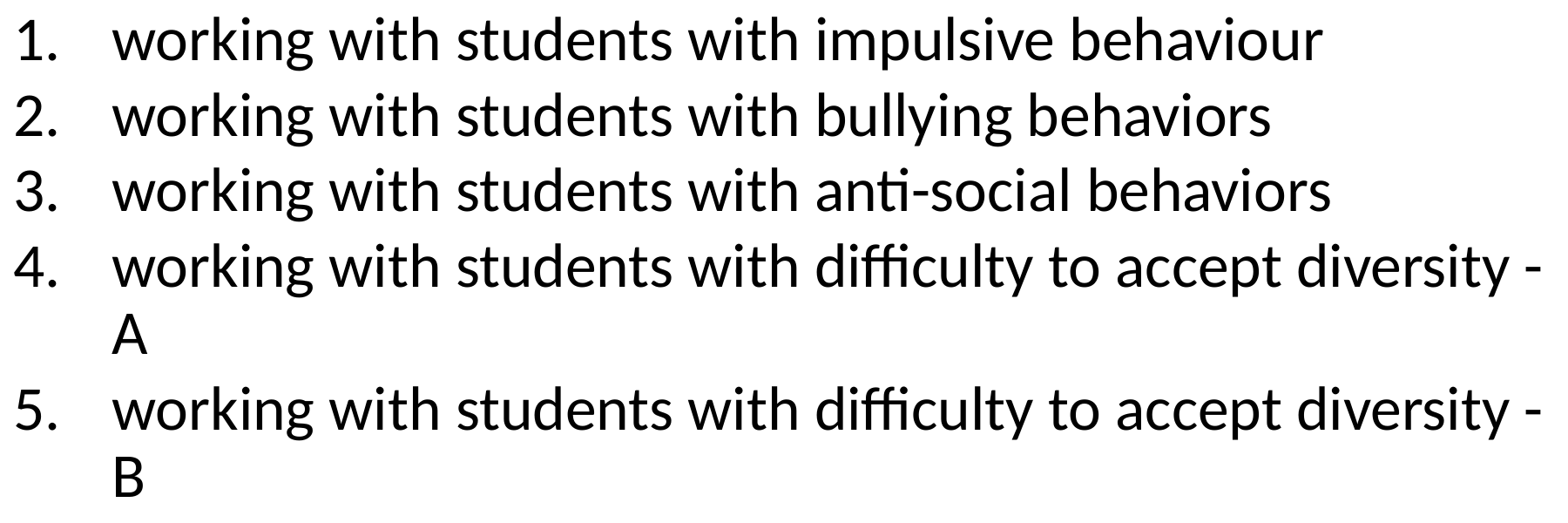

working with students with impulsive behaviour
working with students with bullying behaviors
working with students with anti-social behaviors
working with students with difficulty to accept diversity - A
working with students with difficulty to accept diversity - B